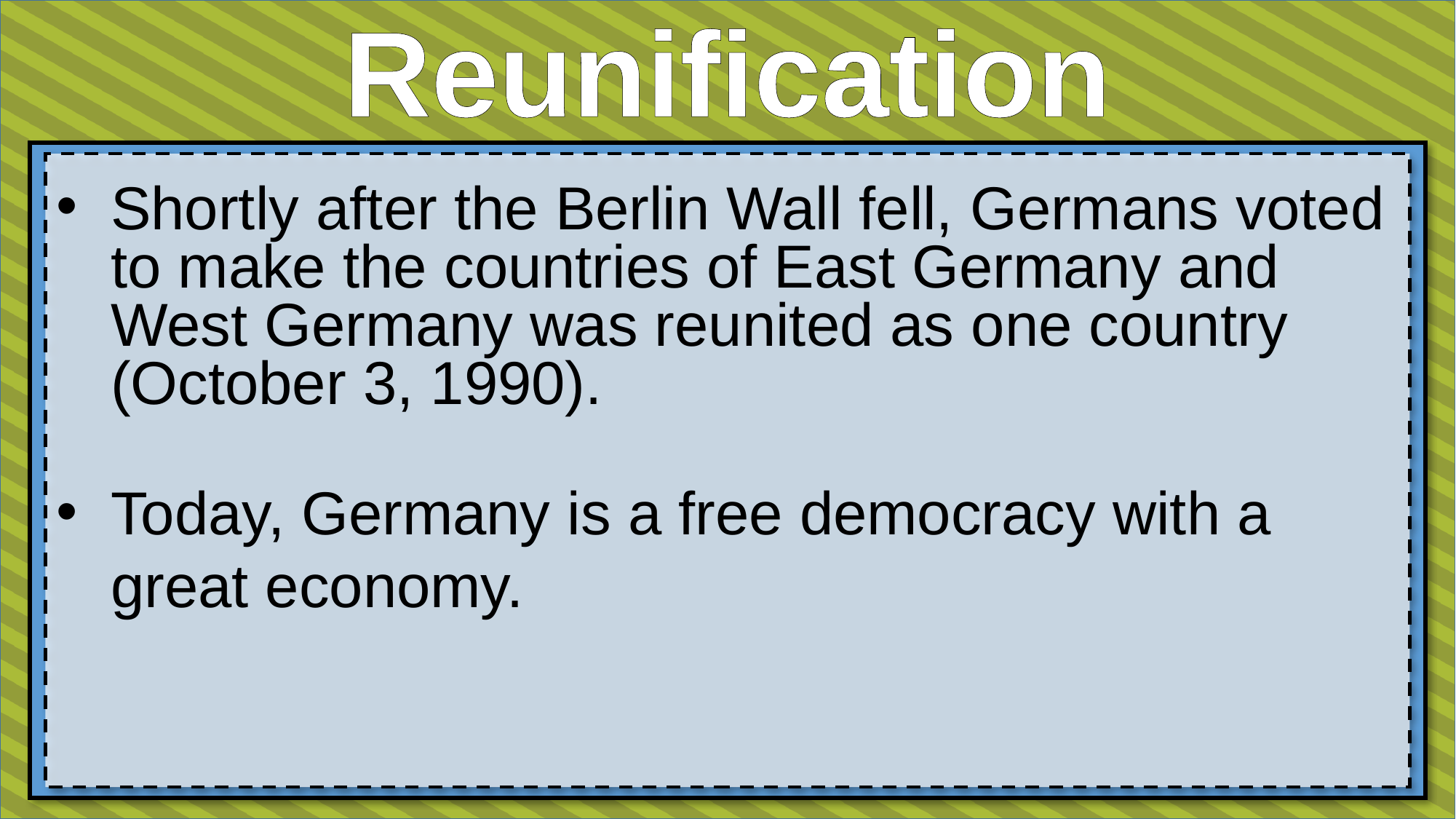

Reunification

Shortly after the Berlin Wall fell, Germans voted to make the countries of East Germany and West Germany was reunited as one country (October 3, 1990).

Today, Germany is a free democracy with a great economy.